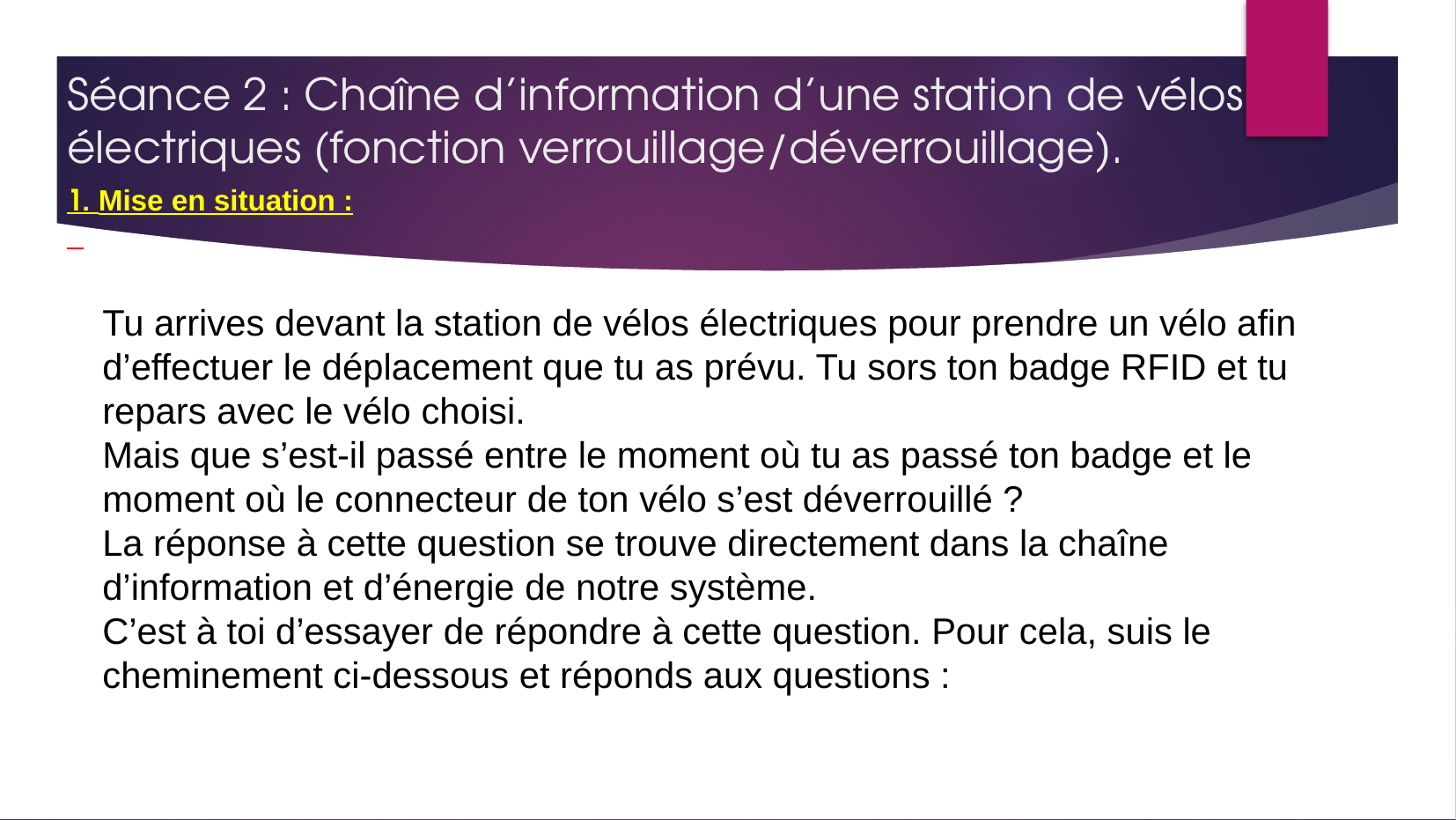

Séance 2 : Chaîne d’information d’une station de vélos électriques (fonction verrouillage/déverrouillage).
1. Mise en situation :

Tu arrives devant la station de vélos électriques pour prendre un vélo afin d’effectuer le déplacement que tu as prévu. Tu sors ton badge RFID et tu repars avec le vélo choisi.
Mais que s’est-il passé entre le moment où tu as passé ton badge et le moment où le connecteur de ton vélo s’est déverrouillé ?
La réponse à cette question se trouve directement dans la chaîne d’information et d’énergie de notre système.
C’est à toi d’essayer de répondre à cette question. Pour cela, suis le cheminement ci-dessous et réponds aux questions :